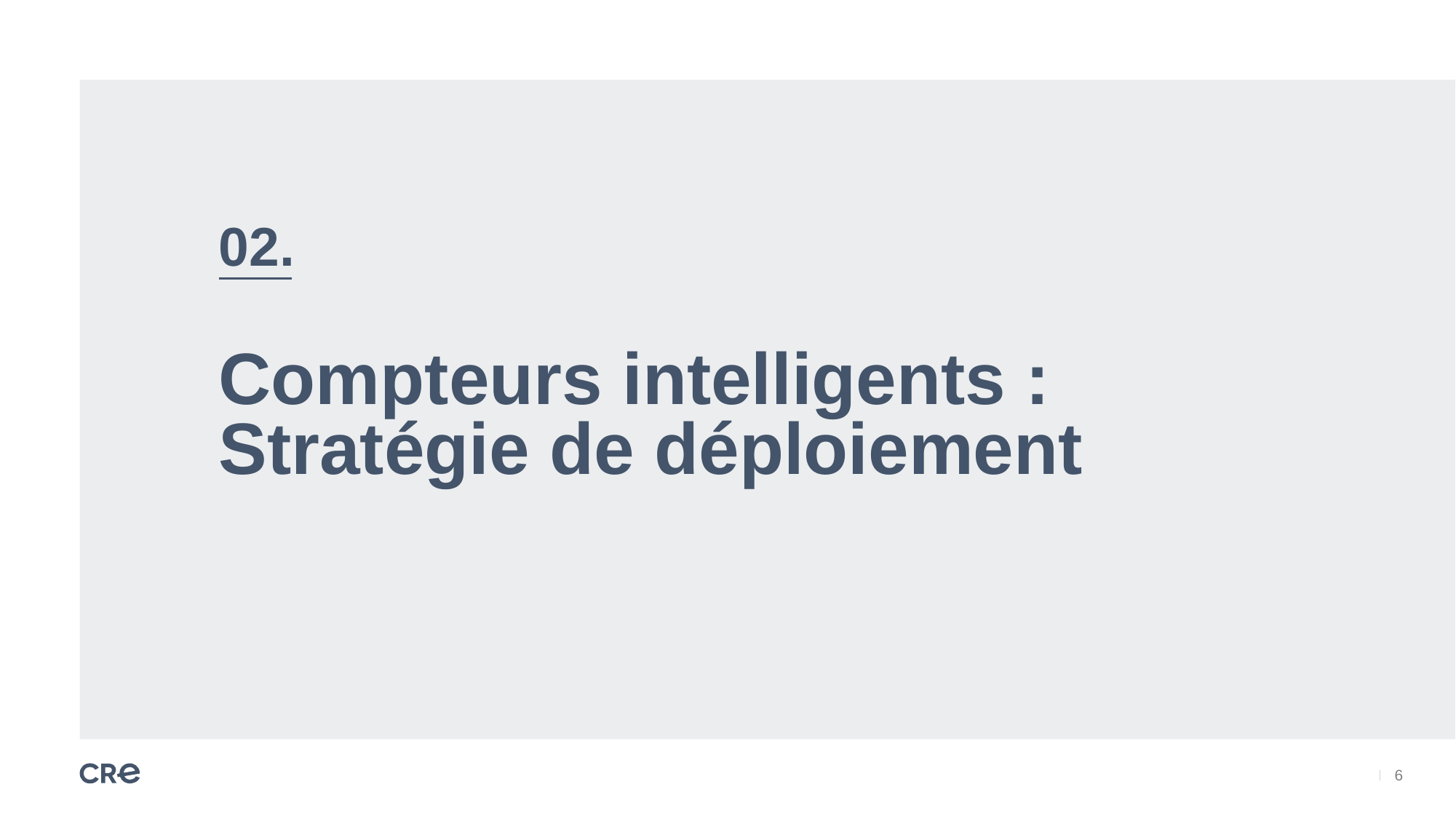

02.
# Compteurs intelligents : Stratégie de déploiement
I   6